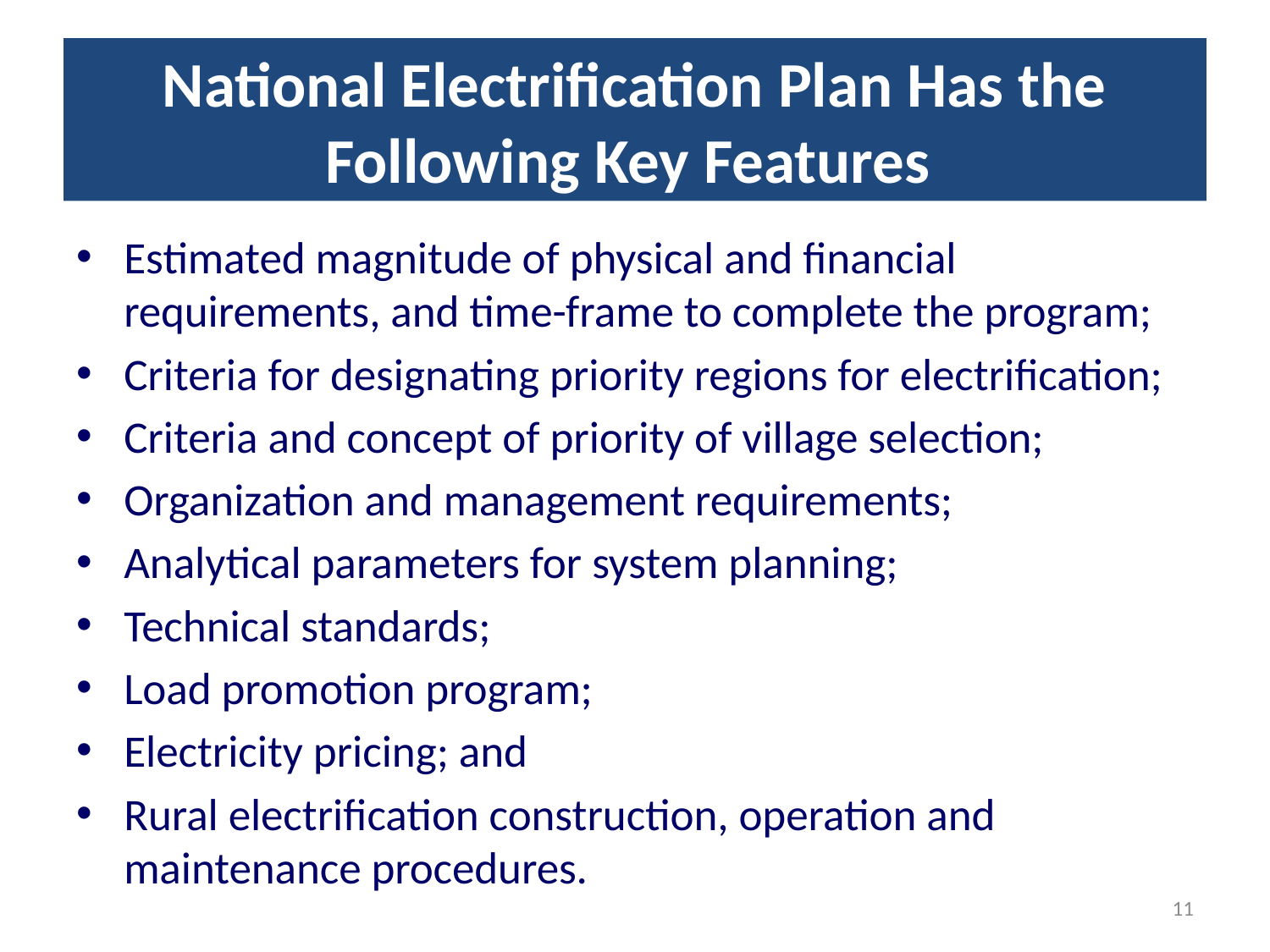

# National Electrification Plan Has the Following Key Features
Estimated magnitude of physical and financial requirements, and time-frame to complete the program;
Criteria for designating priority regions for electrification;
Criteria and concept of priority of village selection;
Organization and management requirements;
Analytical parameters for system planning;
Technical standards;
Load promotion program;
Electricity pricing; and
Rural electrification construction, operation and maintenance procedures.
11